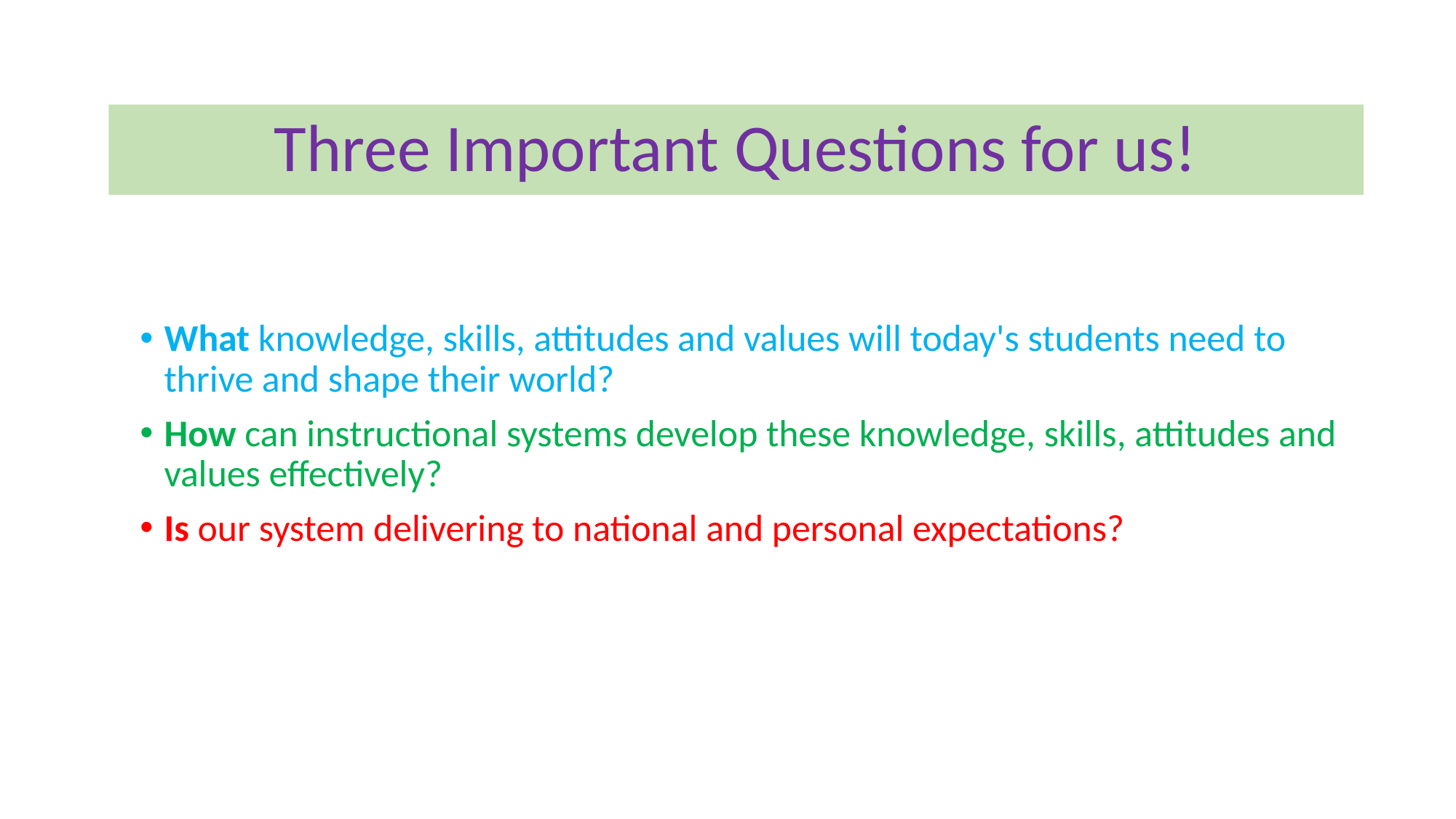

# Three Important Questions for us!

What knowledge, skills, attitudes and values will today's students need to thrive and shape their world?
How can instructional systems develop these knowledge, skills, attitudes and values effectively?
Is our system delivering to national and personal expectations?